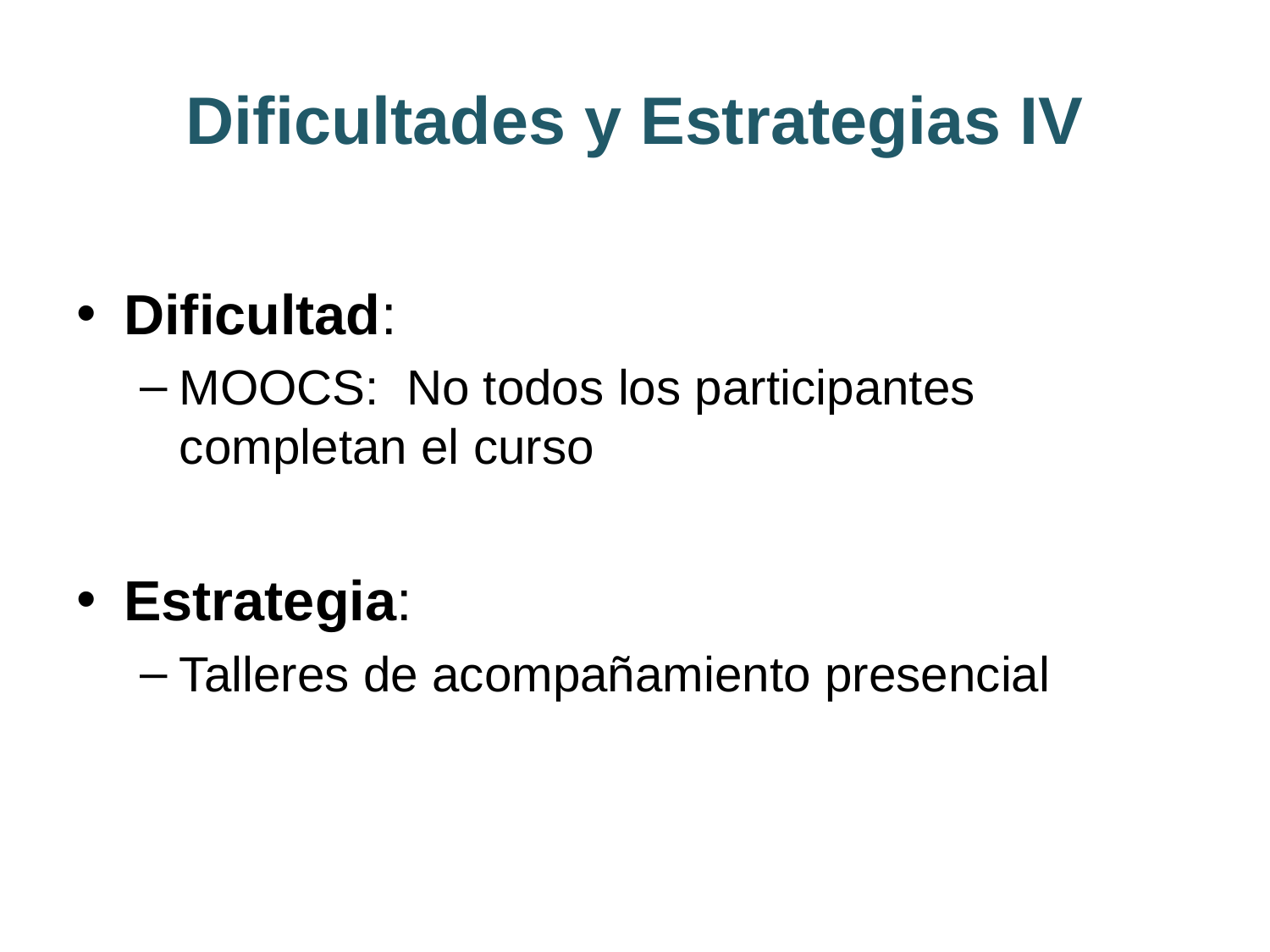

# Dificultades y Estrategias IV
Dificultad:
MOOCS:  No todos los participantes completan el curso

Estrategia:
Talleres de acompañamiento presencial